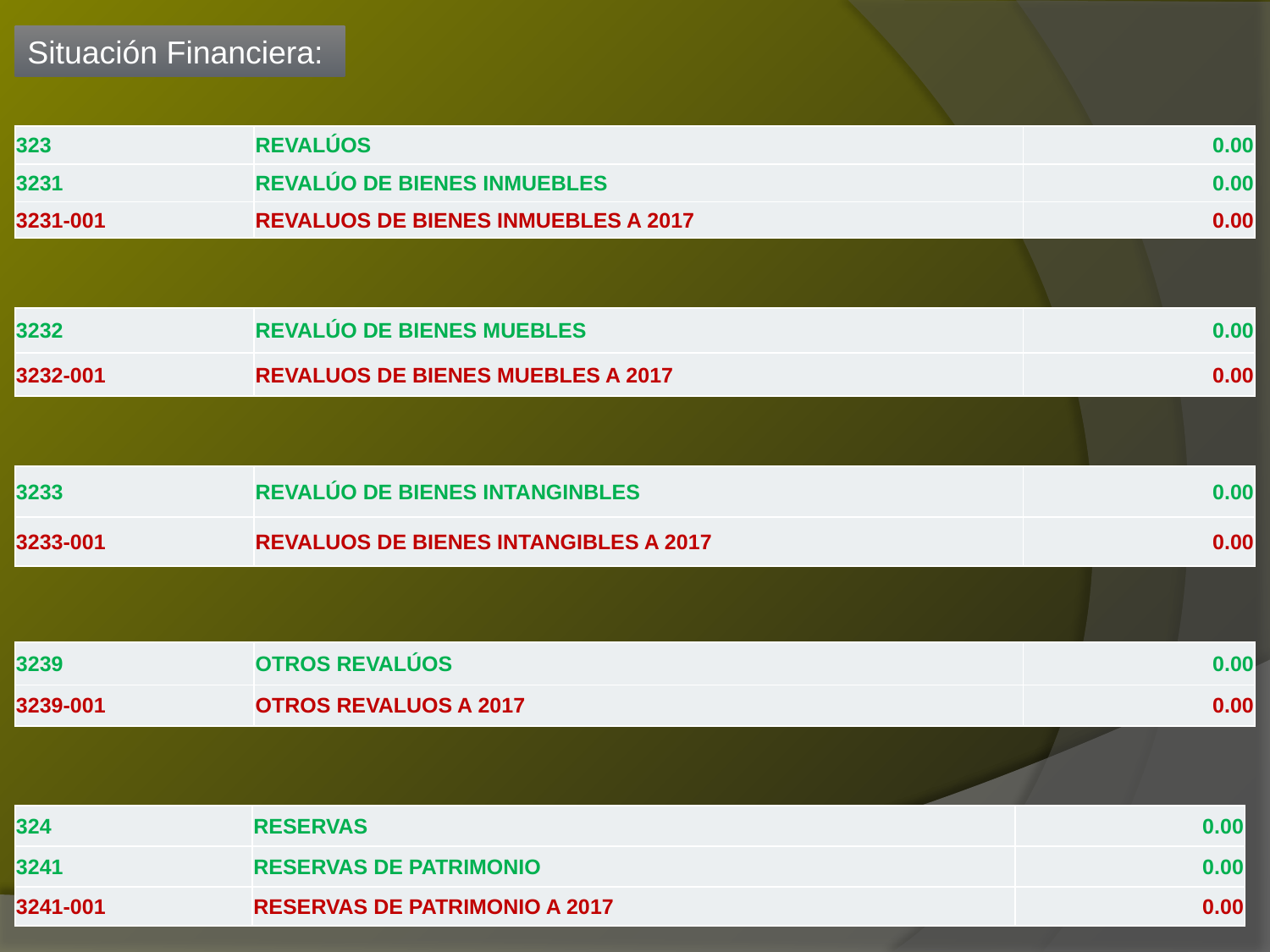

Situación Financiera:
| 323 | REVALÚOS | 0.00 |
| --- | --- | --- |
| 3231 | REVALÚO DE BIENES INMUEBLES | 0.00 |
| 3231-001 | REVALUOS DE BIENES INMUEBLES A 2017 | 0.00 |
| 3232 | REVALÚO DE BIENES MUEBLES | 0.00 |
| --- | --- | --- |
| 3232-001 | REVALUOS DE BIENES MUEBLES A 2017 | 0.00 |
| 3233 | REVALÚO DE BIENES INTANGINBLES | 0.00 |
| --- | --- | --- |
| 3233-001 | REVALUOS DE BIENES INTANGIBLES A 2017 | 0.00 |
| 3239 | OTROS REVALÚOS | 0.00 |
| --- | --- | --- |
| 3239-001 | OTROS REVALUOS A 2017 | 0.00 |
| 324 | RESERVAS | 0.00 |
| --- | --- | --- |
| 3241 | RESERVAS DE PATRIMONIO | 0.00 |
| 3241-001 | RESERVAS DE PATRIMONIO A 2017 | 0.00 |